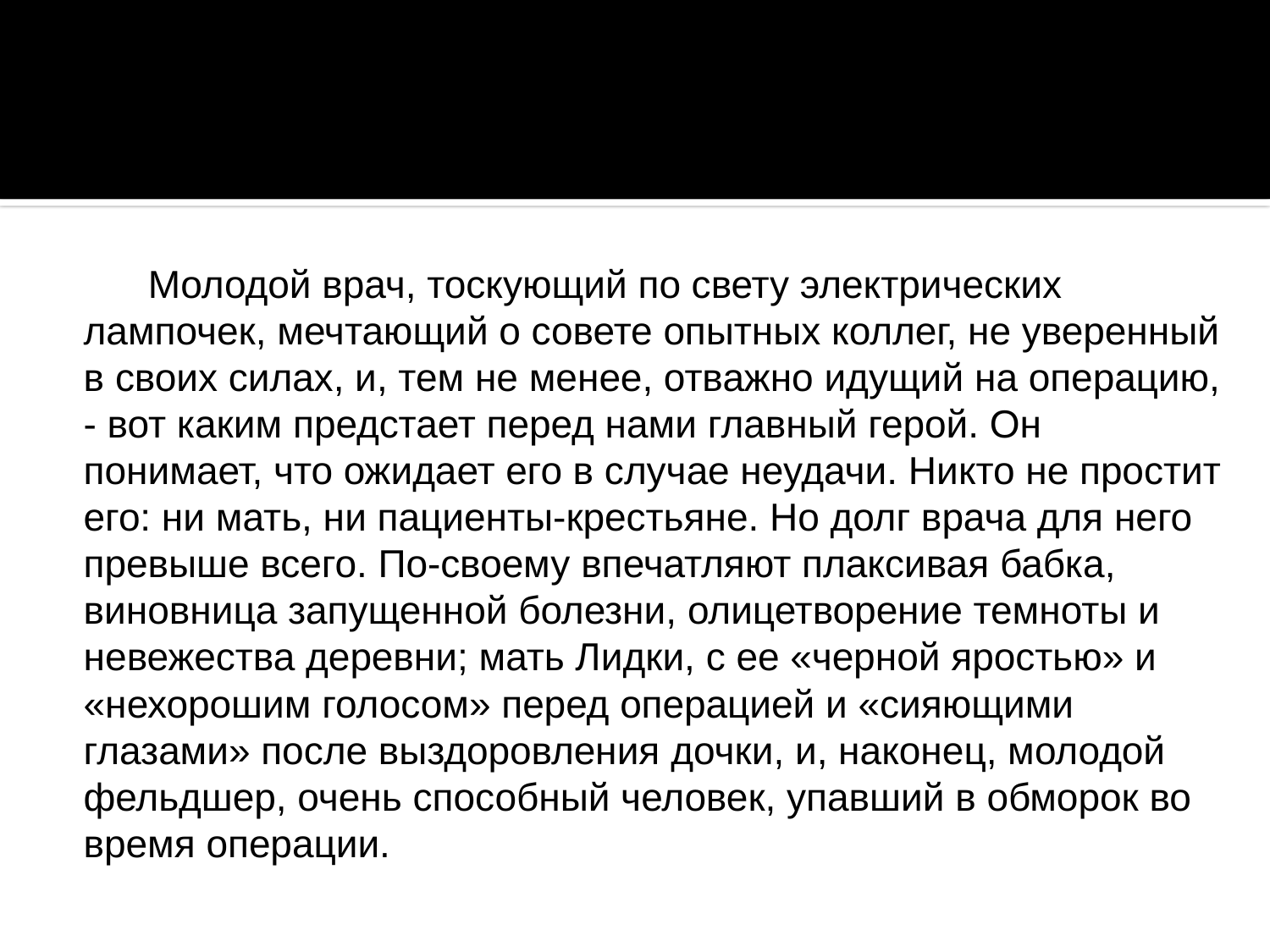

Молодой врач, тоскующий по свету электрических лампочек, мечтающий о совете опытных коллег, не уверенный в своих силах, и, тем не менее, отважно идущий на операцию, - вот каким предстает перед нами главный герой. Он понимает, что ожидает его в случае неудачи. Никто не простит его: ни мать, ни пациенты-крестьяне. Но долг врача для него превыше всего. По-своему впечатляют плаксивая бабка, виновница запущенной болезни, олицетворение темноты и невежества деревни; мать Лидки, с ее «черной яростью» и «нехорошим голосом» перед операцией и «сияющими глазами» после выздоровления дочки, и, наконец, молодой фельдшер, очень способный человек, упавший в обморок во время операции.